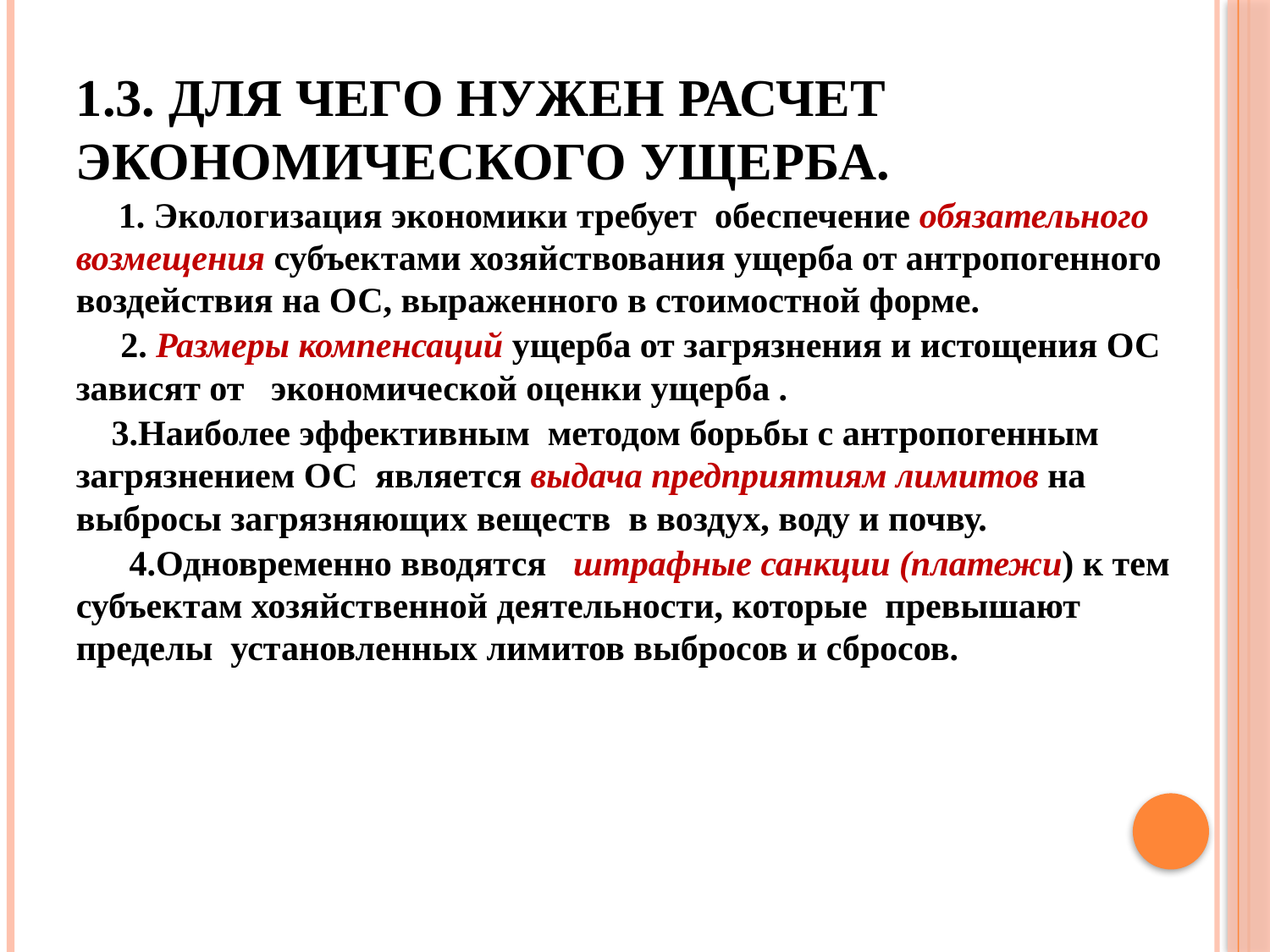

# 1.3. Для чего нужен расчет экономического ущерба.
     1. Экологизация экономики требует  обеспечение обязательного возмещения субъектами хозяйствования ущерба от антропогенного воздействия на ОС, выраженного в стоимостной форме.
     2. Размеры компенсаций ущерба от загрязнения и истощения ОС зависят от   экономической оценки ущерба .
    3.Наиболее эффективным  методом борьбы с антропогенным загрязнением ОС  является выдача предприятиям лимитов на выбросы загрязняющих веществ  в воздух, воду и почву.
      4.Одновременно вводятся   штрафные санкции (платежи) к тем субъектам хозяйственной деятельности, которые  превышают  пределы  установленных лимитов выбросов и сбросов.